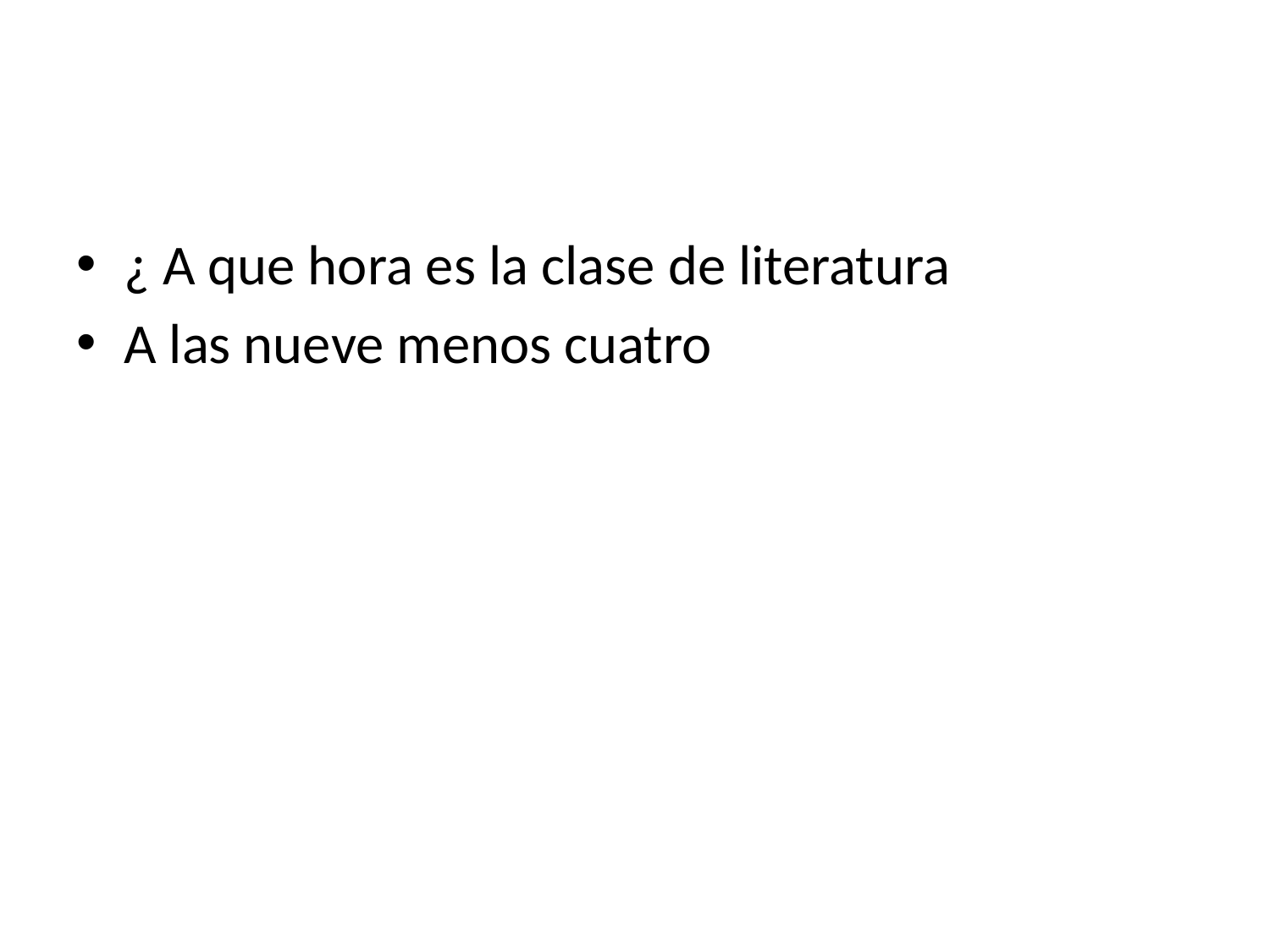

#
¿ A que hora es la clase de literatura
A las nueve menos cuatro